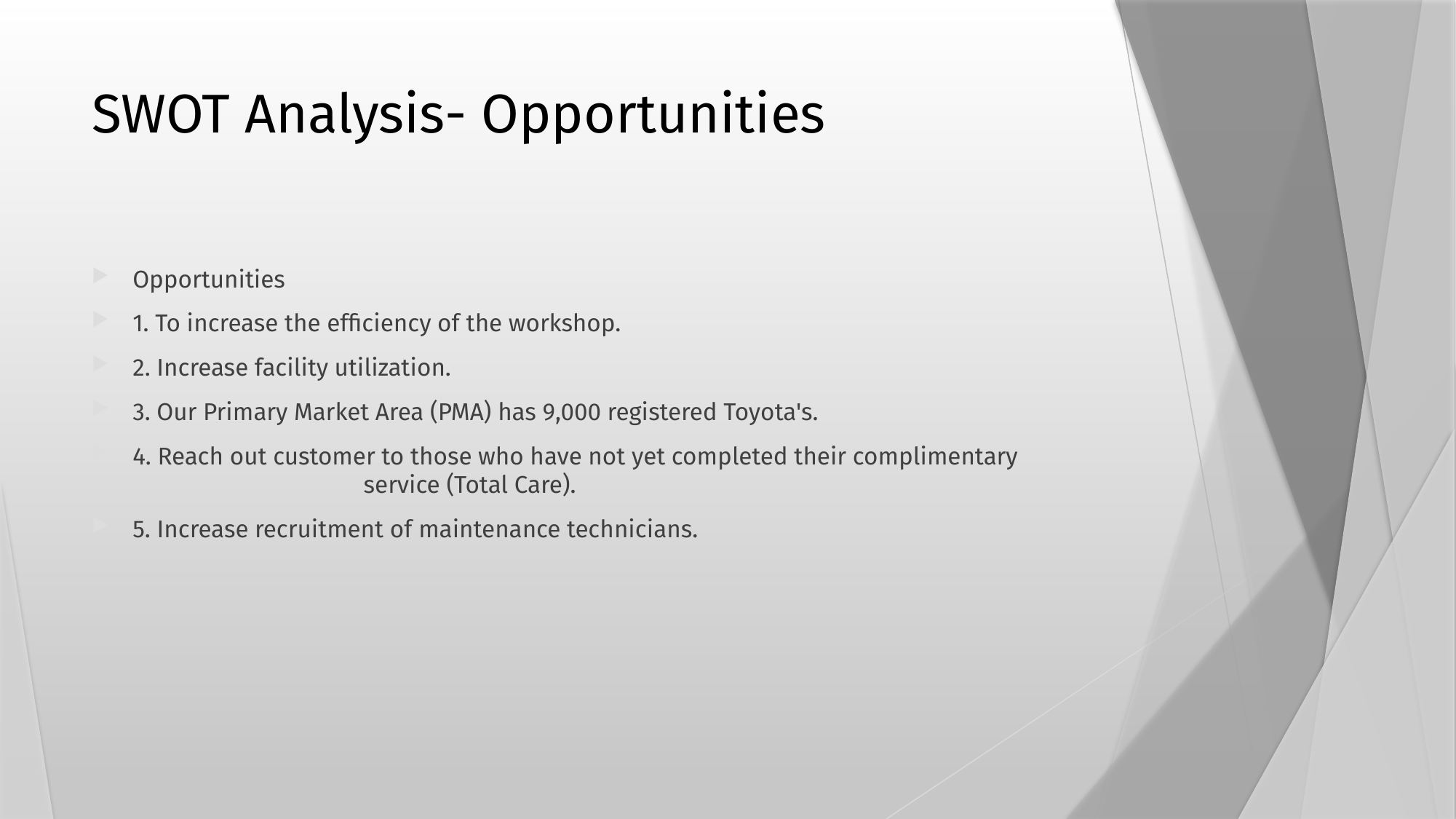

# SWOT Analysis- Opportunities
Opportunities
1. To increase the efficiency of the workshop.
2. Increase facility utilization.
3. Our Primary Market Area (PMA) has 9,000 registered Toyota's.
4. Reach out customer to those who have not yet completed their complimentary  	    	  service (Total Care).
5. Increase recruitment of maintenance technicians.